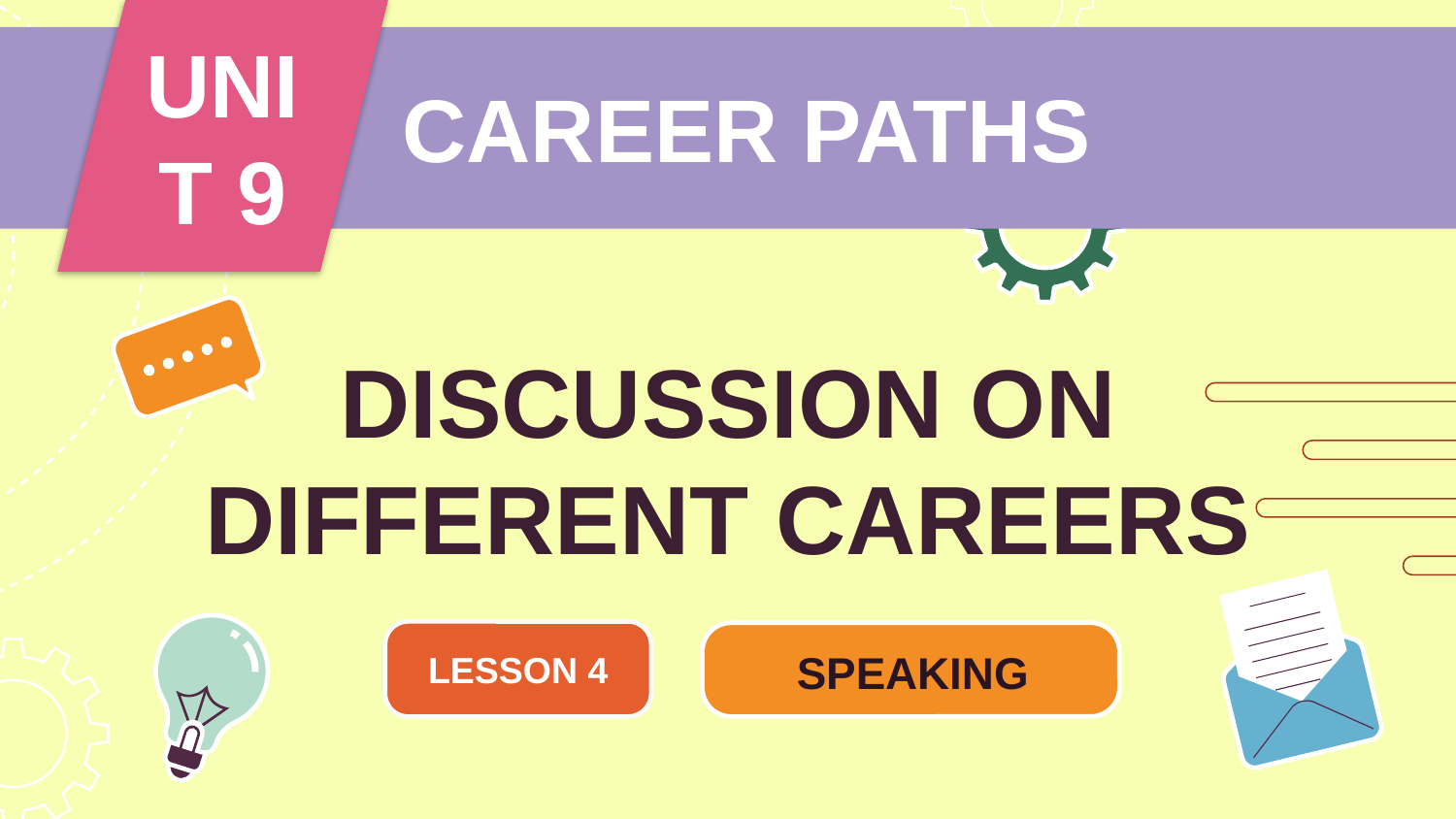

UNIT 9

CAREER PATHS

# DISCUSSION ON DIFFERENT CAREERS

LESSON 4

SPEAKING